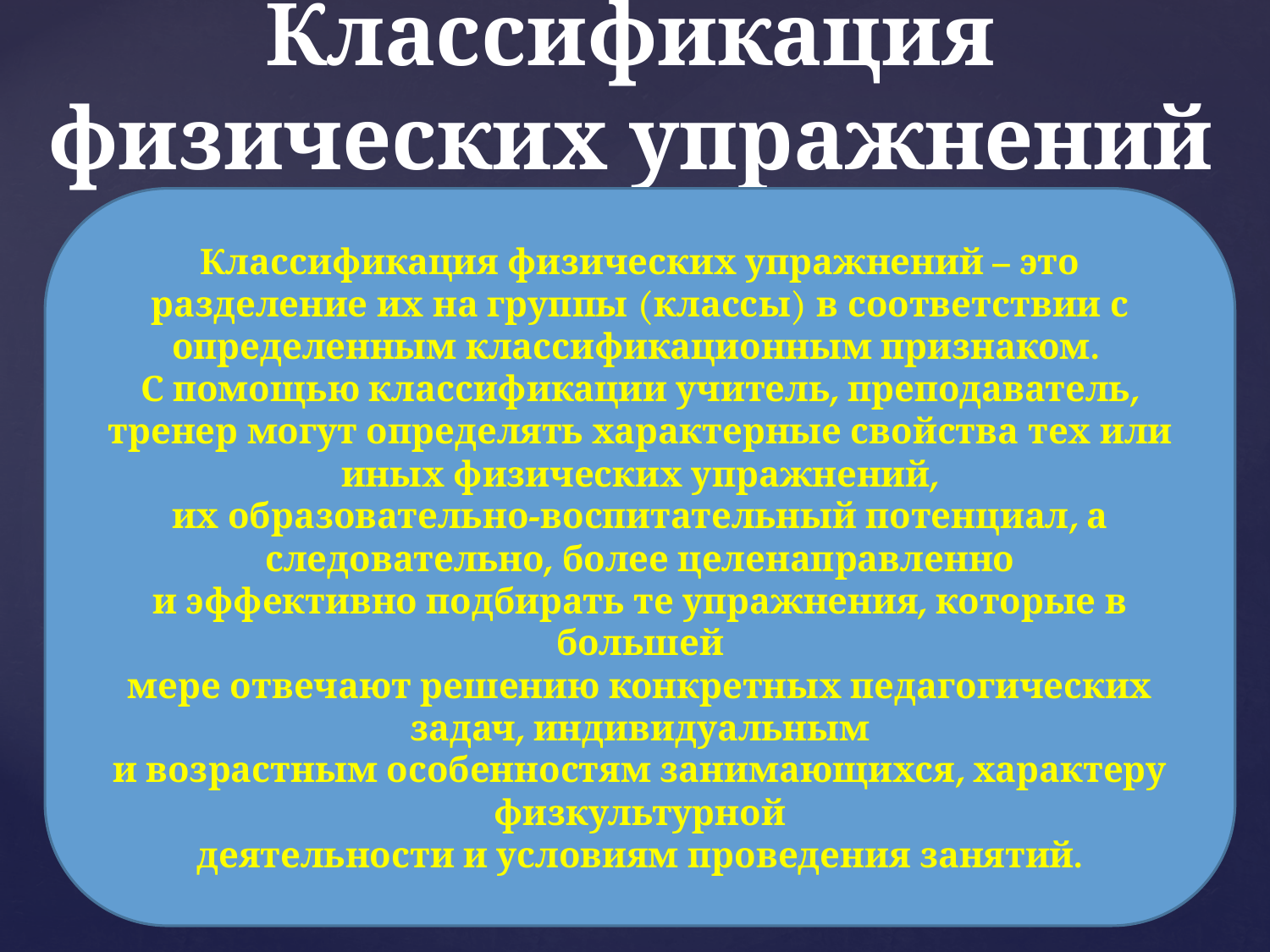

# Классификация физических упражнений
Классификация физических упражнений – это разделение их на группы (классы) в соответствии с определенным классификационным признаком.
С помощью классификации учитель, преподаватель, тренер могут определять характерные свойства тех или иных физических упражнений,
их образовательно-воспитательный потенциал, а следовательно, более целенаправленно
и эффективно подбирать те упражнения, которые в большей
мере отвечают решению конкретных педагогических задач, индивидуальным
и возрастным особенностям занимающихся, характеру физкультурной
деятельности и условиям проведения занятий.